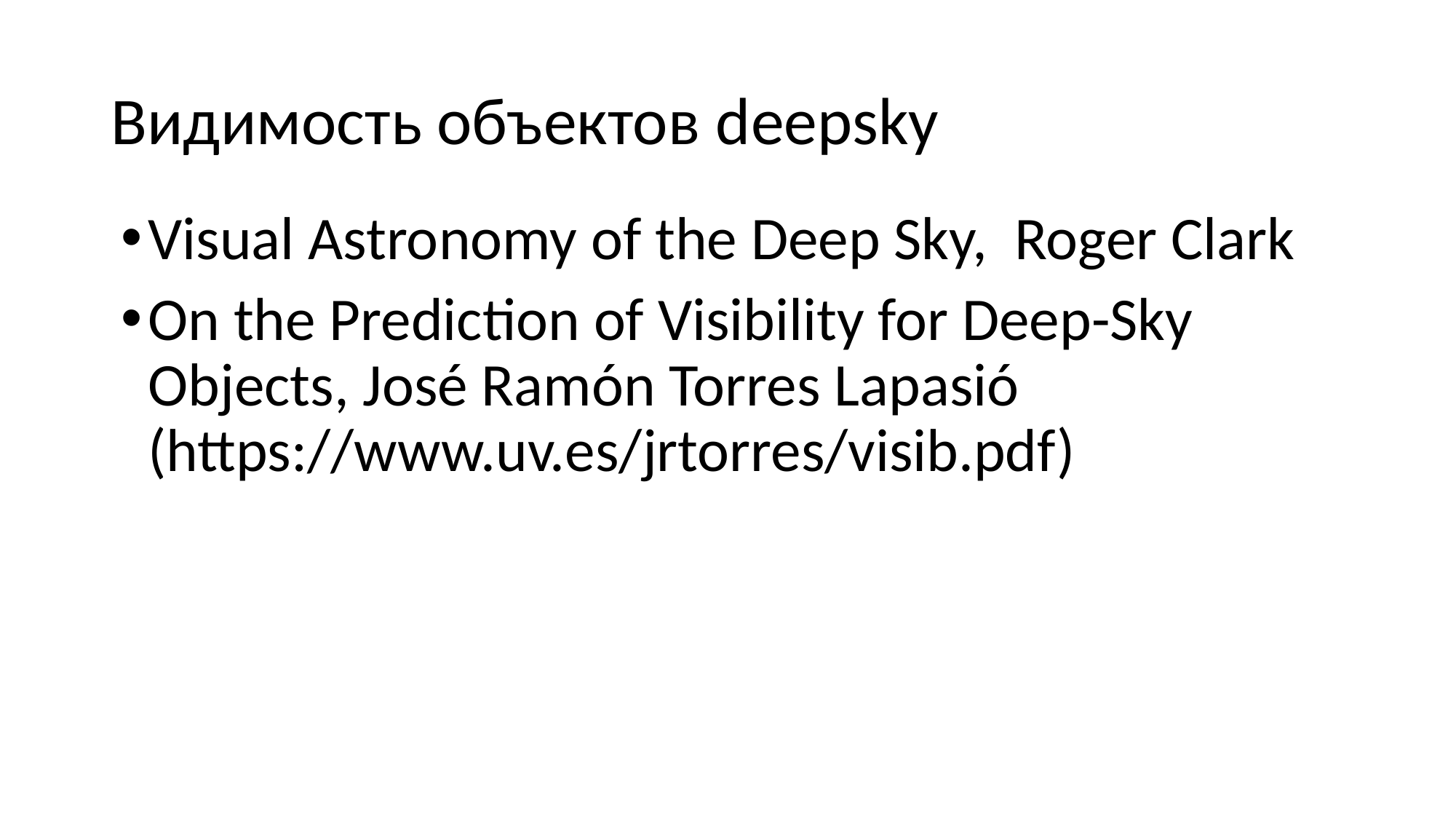

# Видимость объектов deepsky
Visual Astronomy of the Deep Sky,  Roger Clark
On the Prediction of Visibility for Deep-Sky Objects, José Ramón Torres Lapasió (https://www.uv.es/jrtorres/visib.pdf)